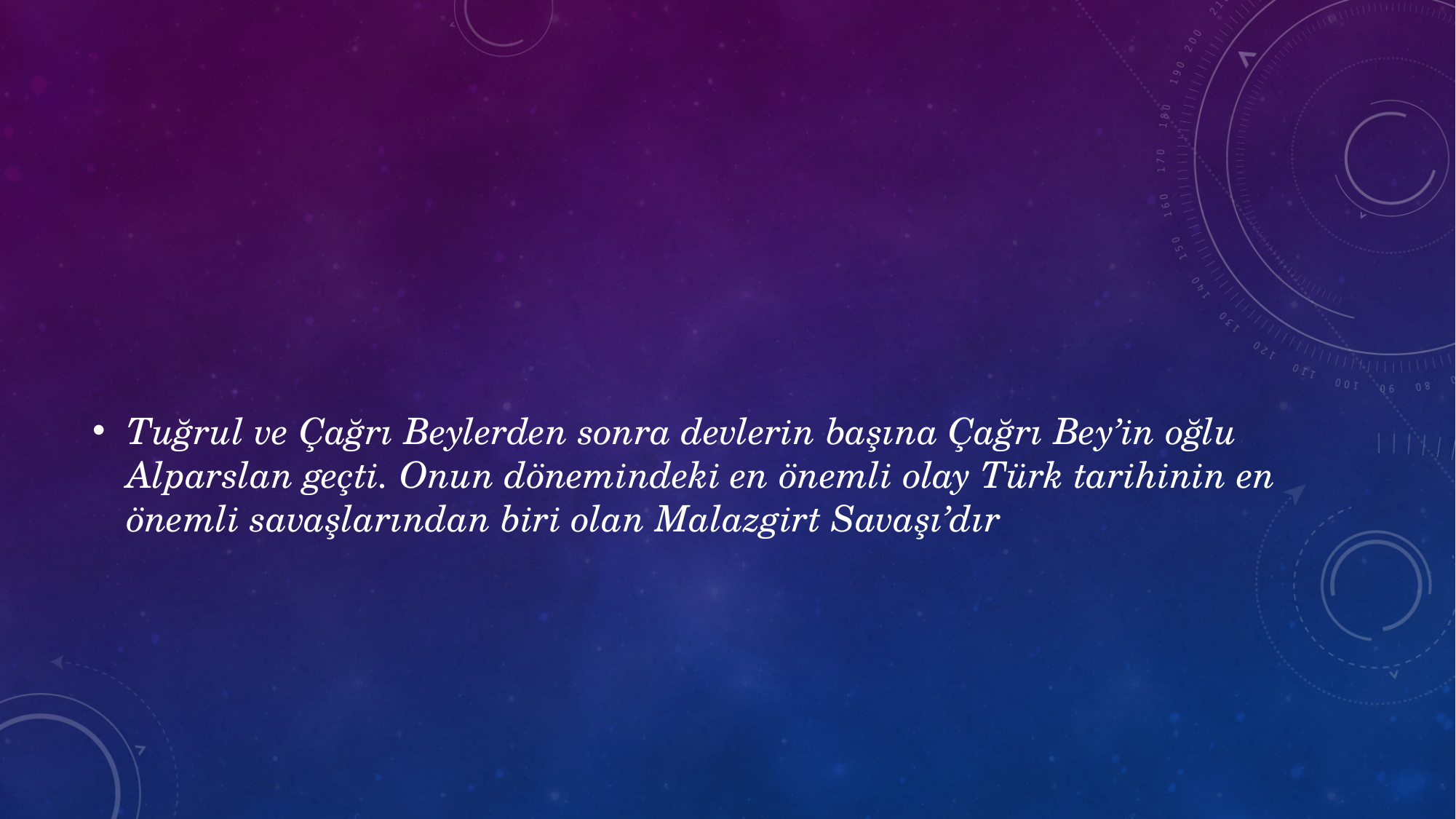

Tuğrul ve Çağrı Beylerden sonra devlerin başına Çağrı Bey’in oğlu Alparslan geçti. Onun dönemindeki en önemli olay Türk tarihinin en önemli savaşlarından biri olan Malazgirt Savaşı’dır